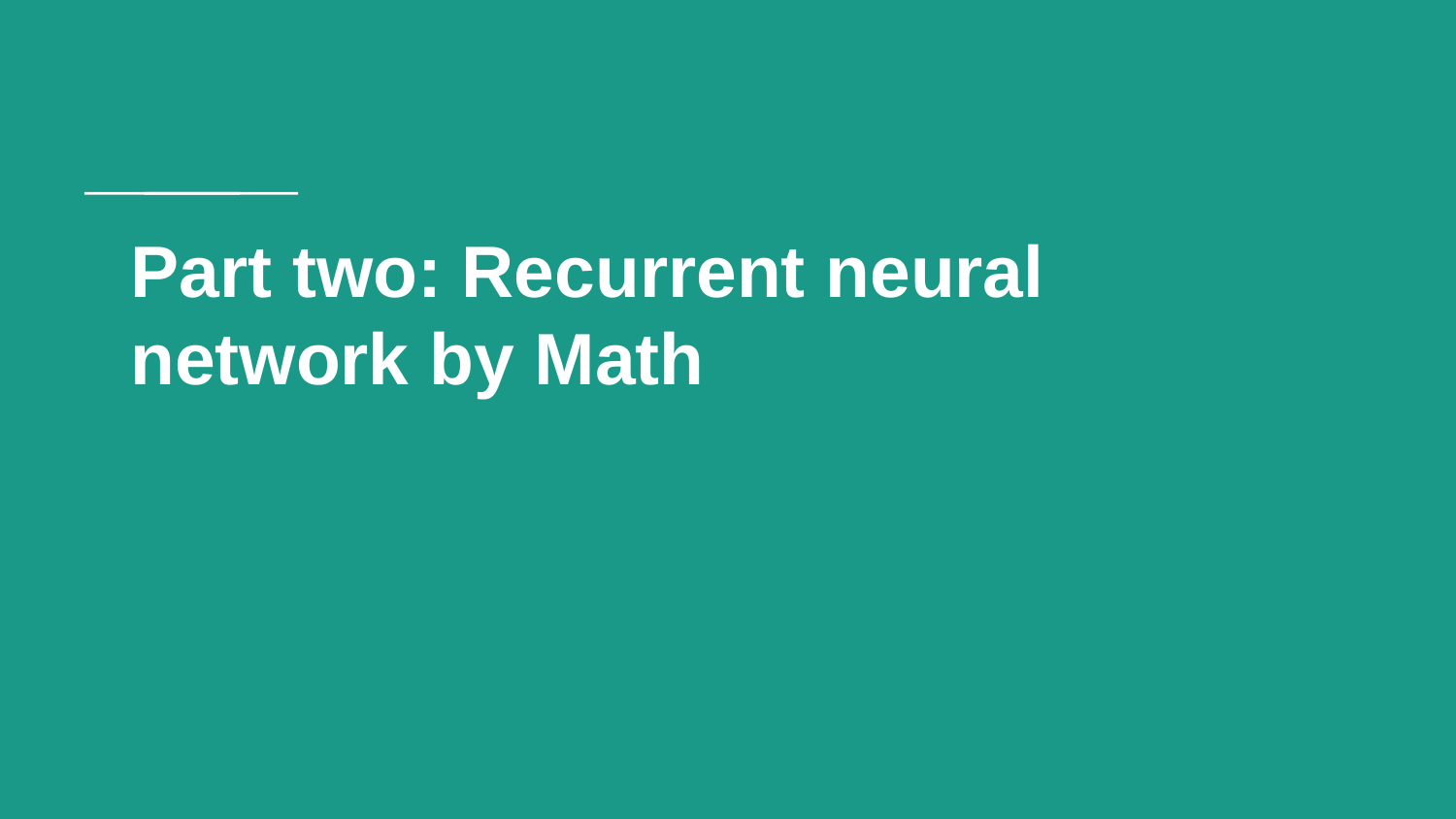

# Part two: Recurrent neural network by Math